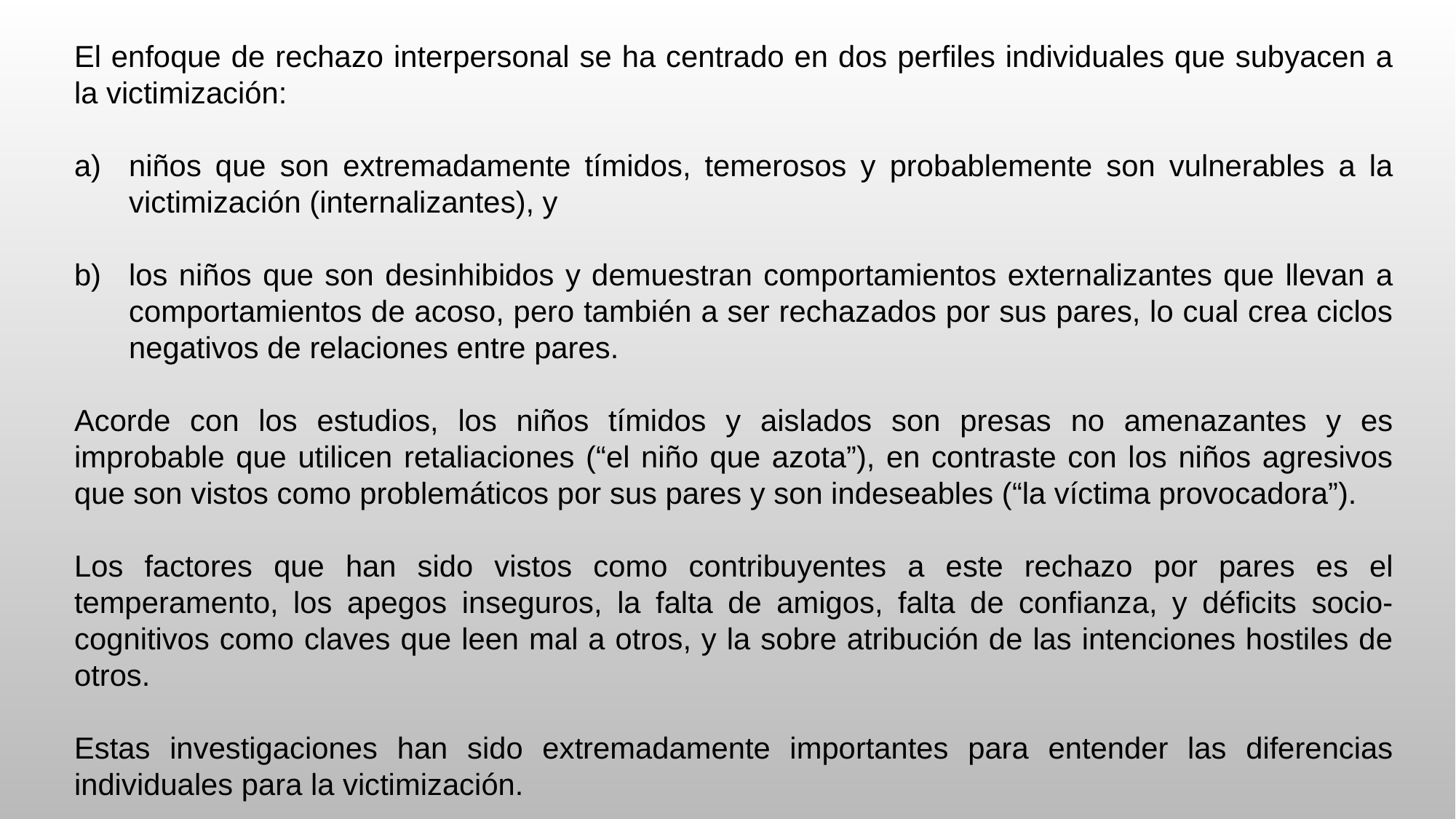

El enfoque de rechazo interpersonal se ha centrado en dos perfiles individuales que subyacen a la victimización:

niños que son extremadamente tímidos, temerosos y probablemente son vulnerables a la victimización (internalizantes), y

los niños que son desinhibidos y demuestran comportamientos externalizantes que llevan a comportamientos de acoso, pero también a ser rechazados por sus pares, lo cual crea ciclos negativos de relaciones entre pares.

Acorde con los estudios, los niños tímidos y aislados son presas no amenazantes y es improbable que utilicen retaliaciones (“el niño que azota”), en contraste con los niños agresivos que son vistos como problemáticos por sus pares y son indeseables (“la víctima provocadora”).

Los factores que han sido vistos como contribuyentes a este rechazo por pares es el temperamento, los apegos inseguros, la falta de amigos, falta de confianza, y déficits socio-cognitivos como claves que leen mal a otros, y la sobre atribución de las intenciones hostiles de otros.

Estas investigaciones han sido extremadamente importantes para entender las diferencias individuales para la victimización.